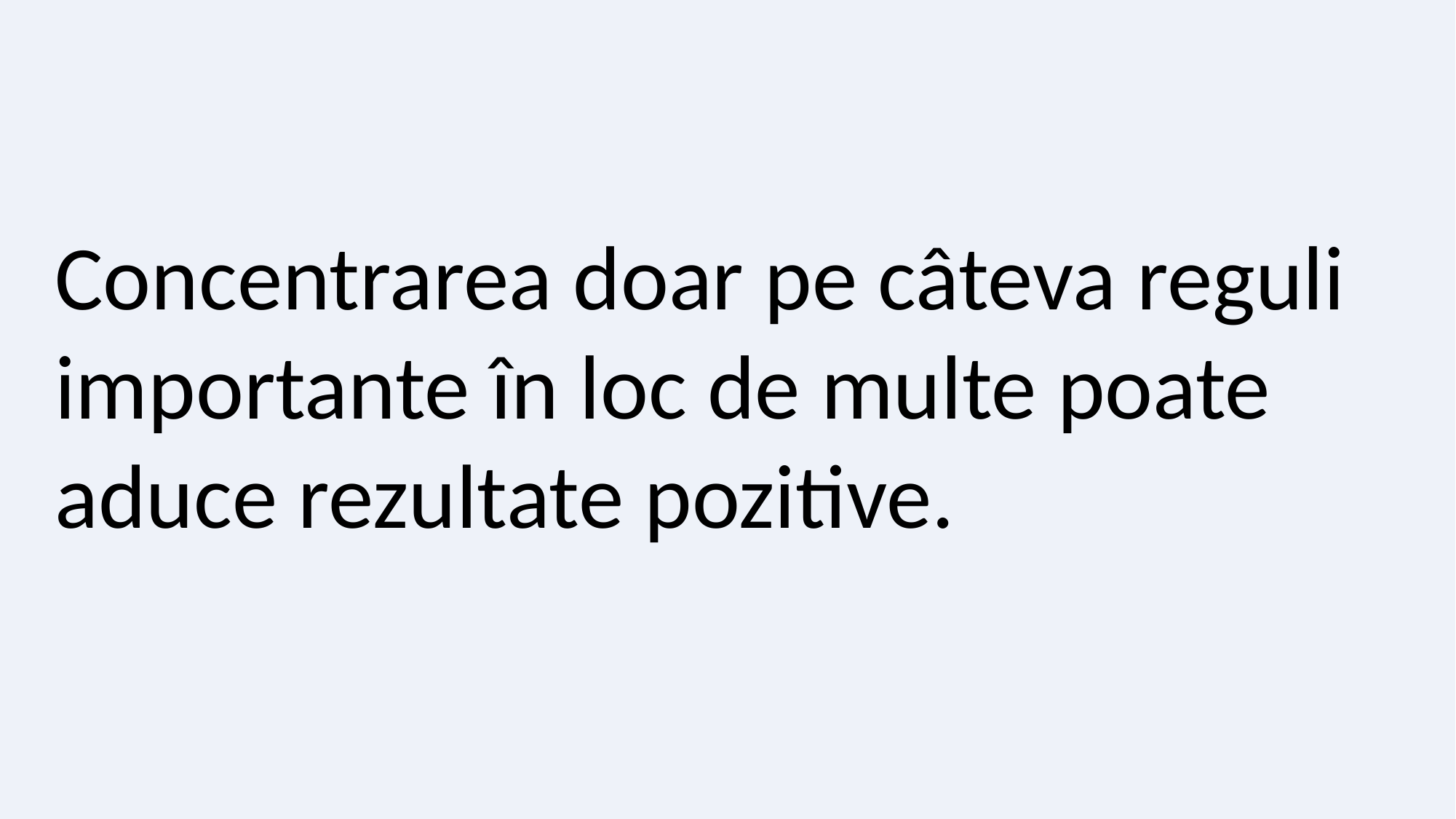

Concentrarea doar pe câteva reguli importante în loc de multe poate aduce rezultate pozitive.